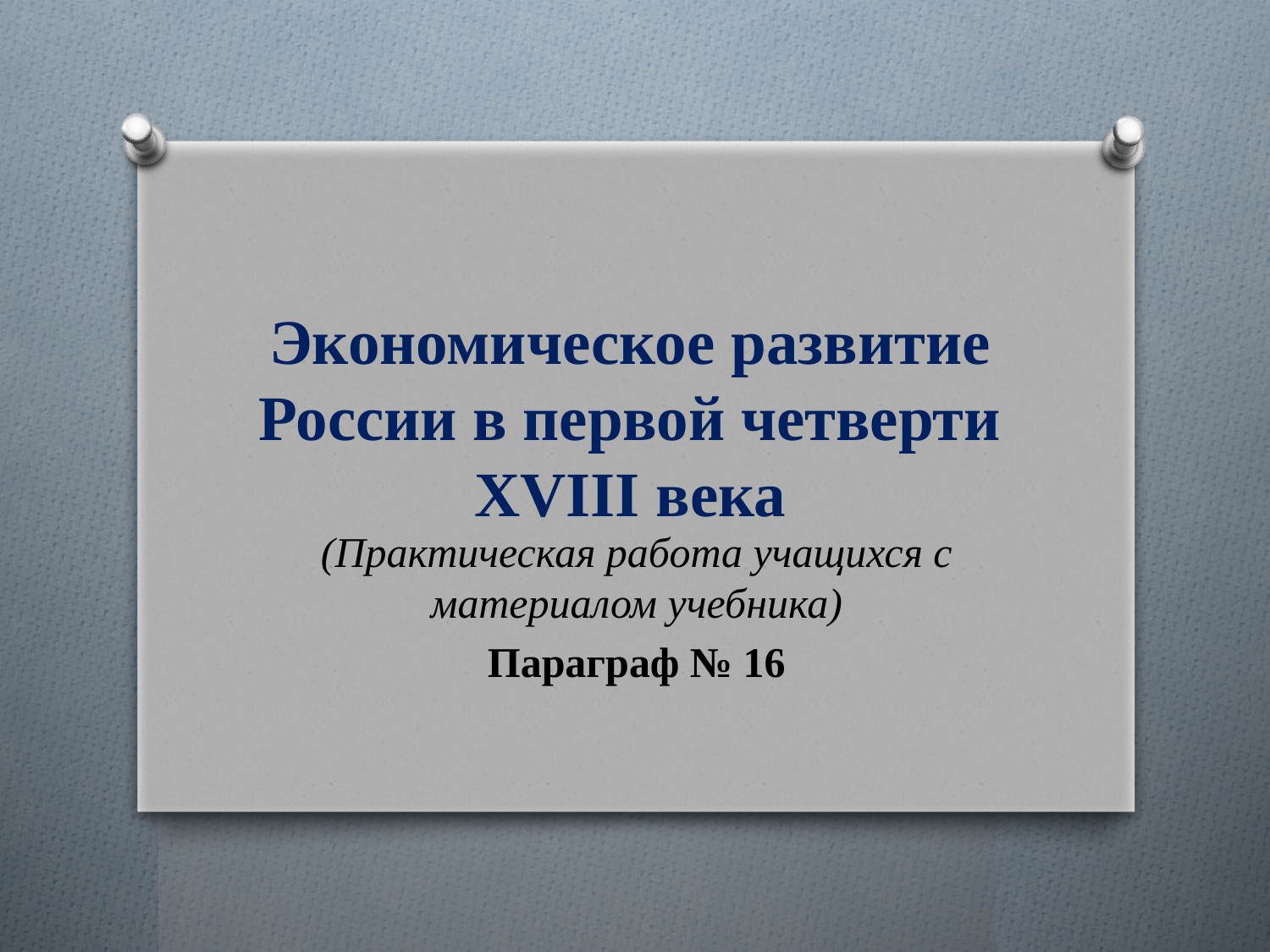

# Экономическое развитие России в первой четверти XVIII века
(Практическая работа учащихся с материалом учебника)
Параграф № 16